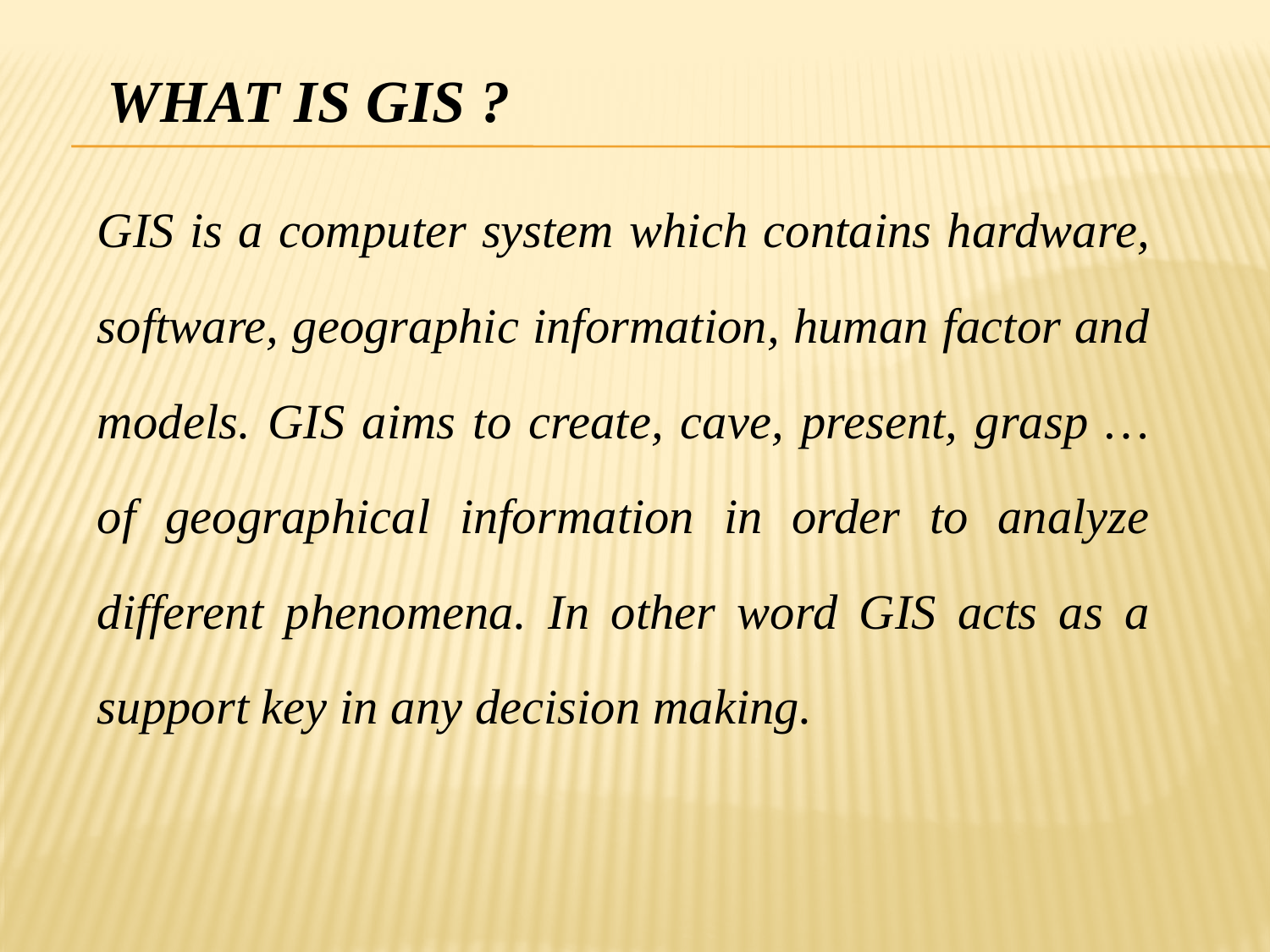

# What is GIS ?
GIS is a computer system which contains hardware, software, geographic information, human factor and models. GIS aims to create, cave, present, grasp … of geographical information in order to analyze different phenomena. In other word GIS acts as a support key in any decision making.